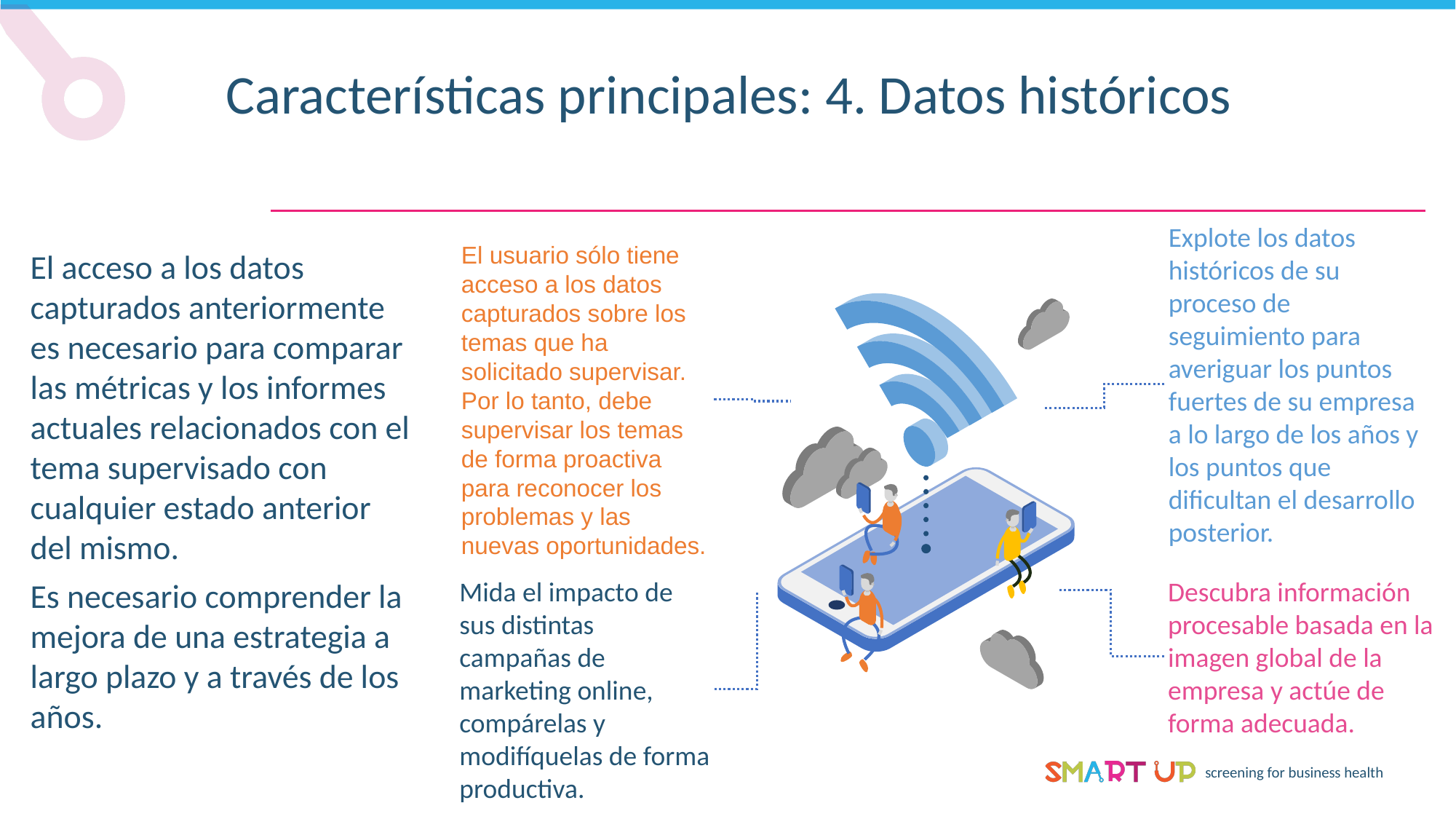

Características principales: 4. Datos históricos
Explote los datos históricos de su proceso de seguimiento para averiguar los puntos fuertes de su empresa a lo largo de los años y los puntos que dificultan el desarrollo posterior.
El usuario sólo tiene acceso a los datos capturados sobre los temas que ha solicitado supervisar. Por lo tanto, debe supervisar los temas de forma proactiva para reconocer los problemas y las nuevas oportunidades.
El acceso a los datos capturados anteriormente es necesario para comparar las métricas y los informes actuales relacionados con el tema supervisado con cualquier estado anterior del mismo.
Es necesario comprender la mejora de una estrategia a largo plazo y a través de los años.

Mida el impacto de sus distintas campañas de marketing online, compárelas y modifíquelas de forma productiva.
Descubra información procesable basada en la imagen global de la empresa y actúe de forma adecuada.